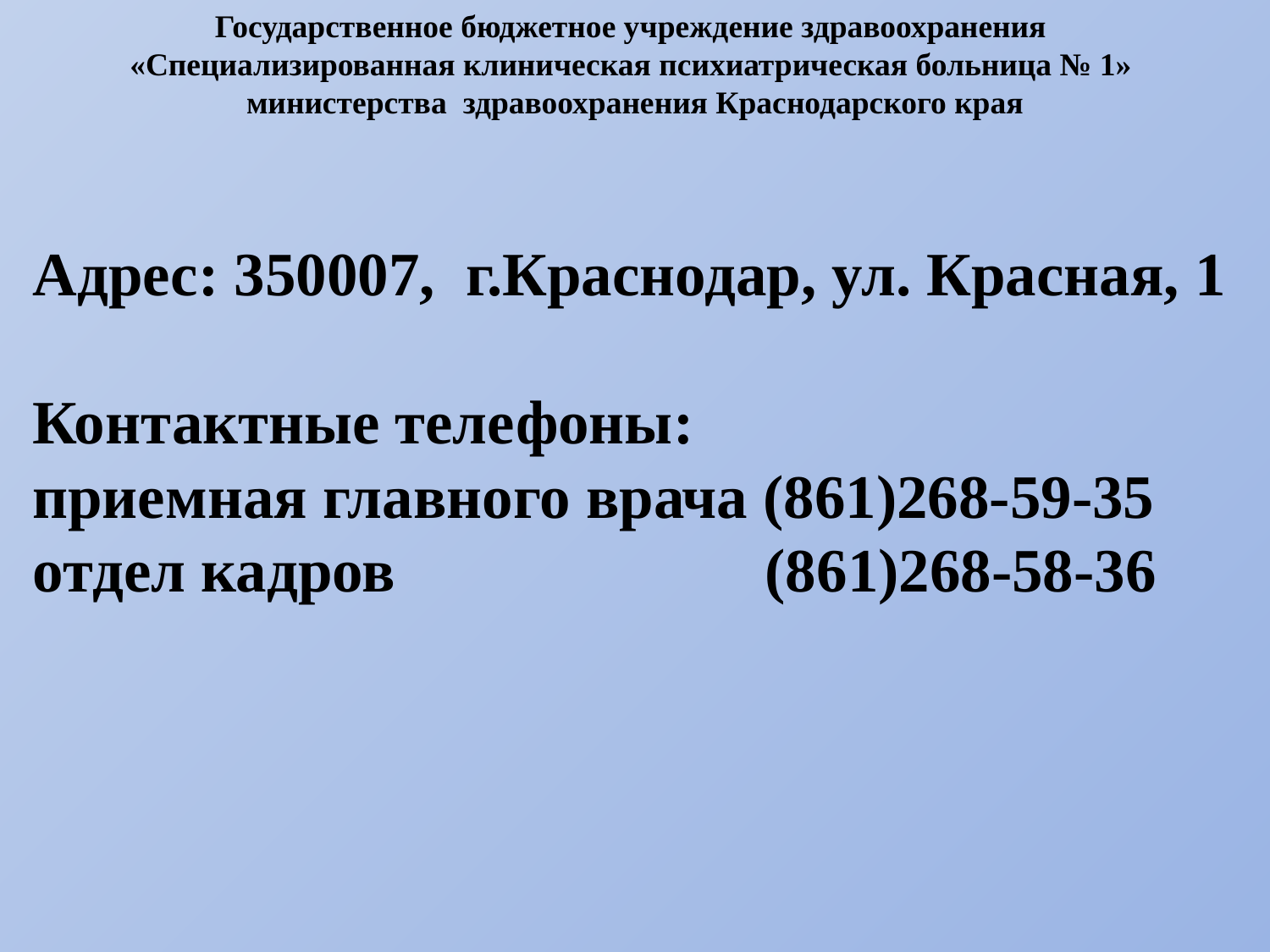

Государственное бюджетное учреждение здравоохранения
«Специализированная клиническая психиатрическая больница № 1»
министерства  здравоохранения Краснодарского края
# Адрес: 350007,  г.Краснодар, ул. Красная, 1   Контактные телефоны: приемная главного врача (861)268-59-35 отдел кадров                        (861)268-58-36